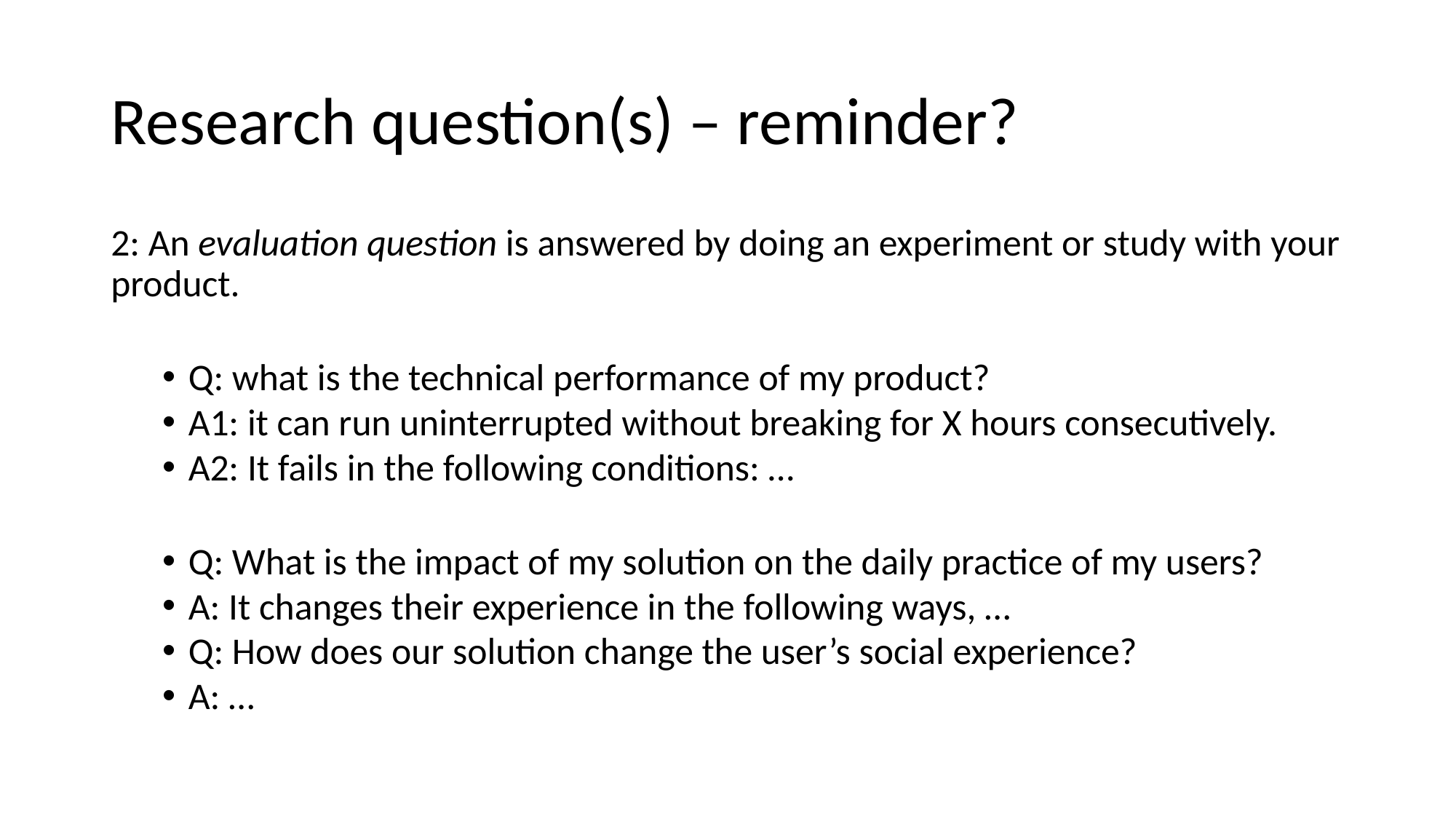

# Research question(s) – reminder?
2: An evaluation question is answered by doing an experiment or study with your product.

Q: what is the technical performance of my product?
A1: it can run uninterrupted without breaking for X hours consecutively.
A2: It fails in the following conditions: …

Q: What is the impact of my solution on the daily practice of my users?
A: It changes their experience in the following ways, …
Q: How does our solution change the user’s social experience?
A: …